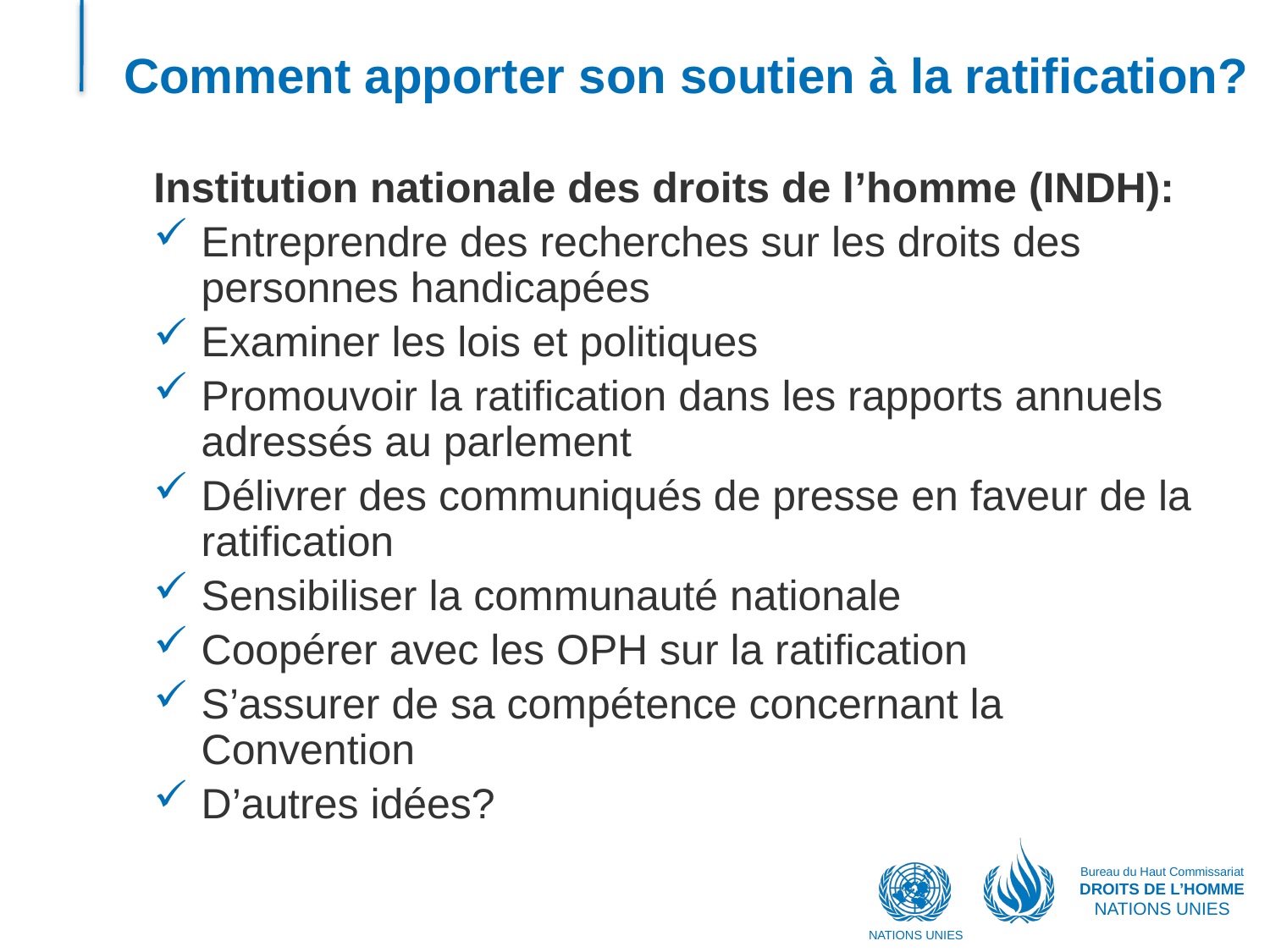

# Comment apporter son soutien à la ratification?
Institution nationale des droits de l’homme (INDH):
Entreprendre des recherches sur les droits des personnes handicapées
Examiner les lois et politiques
Promouvoir la ratification dans les rapports annuels adressés au parlement
Délivrer des communiqués de presse en faveur de la ratification
Sensibiliser la communauté nationale
Coopérer avec les OPH sur la ratification
S’assurer de sa compétence concernant la Convention
D’autres idées?
Bureau du Haut Commissariat
DROITS DE L’HOMME
NATIONS UNIES
NATIONS UNIES